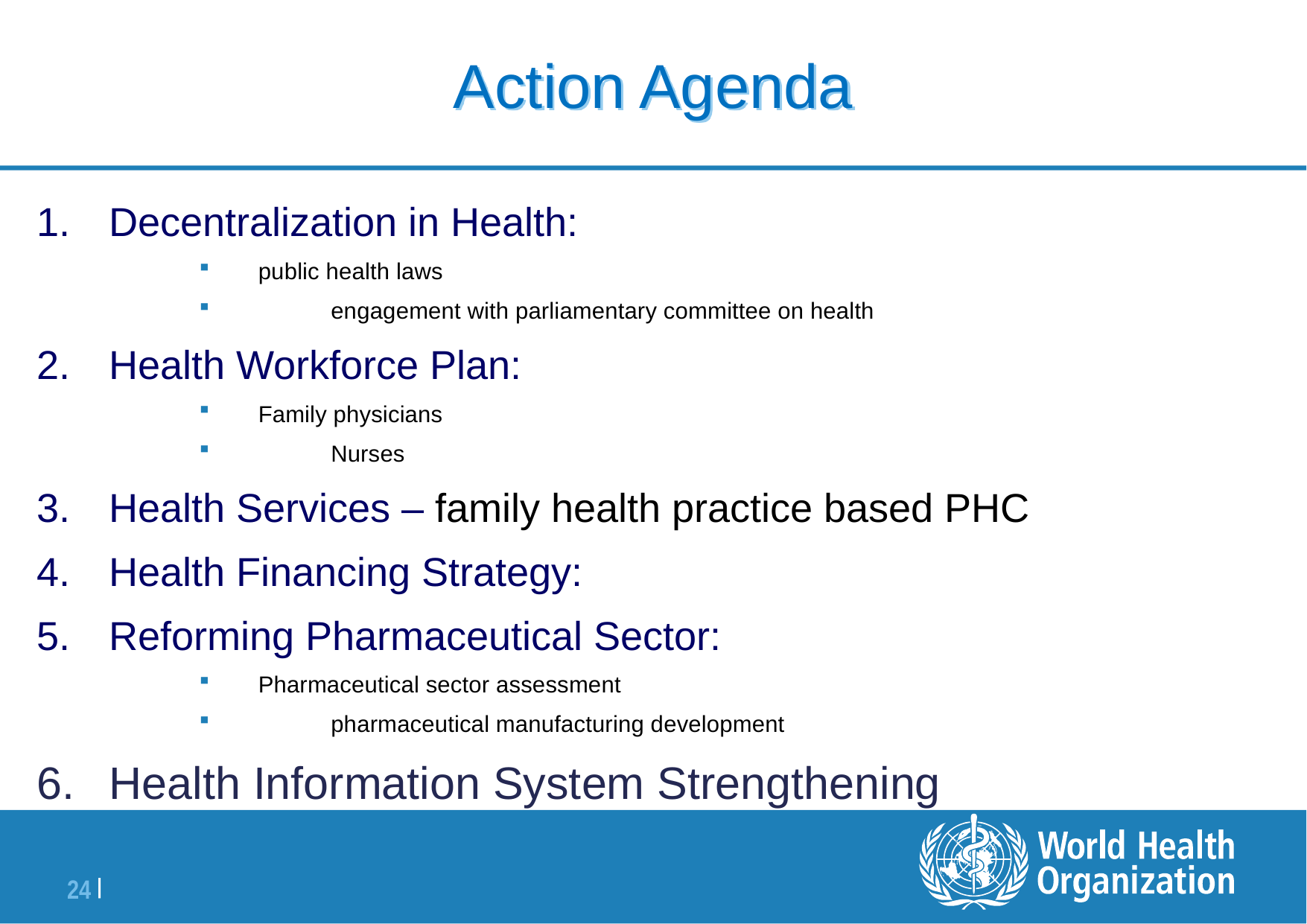

# Action Agenda
1.	Decentralization in Health:
	public health laws
 	engagement with parliamentary committee on health
2.	Health Workforce Plan:
	Family physicians
 	Nurses
3.	Health Services – family health practice based PHC
4.	Health Financing Strategy:
5.	Reforming Pharmaceutical Sector:
	Pharmaceutical sector assessment
 	pharmaceutical manufacturing development
6.	Health Information System Strengthening